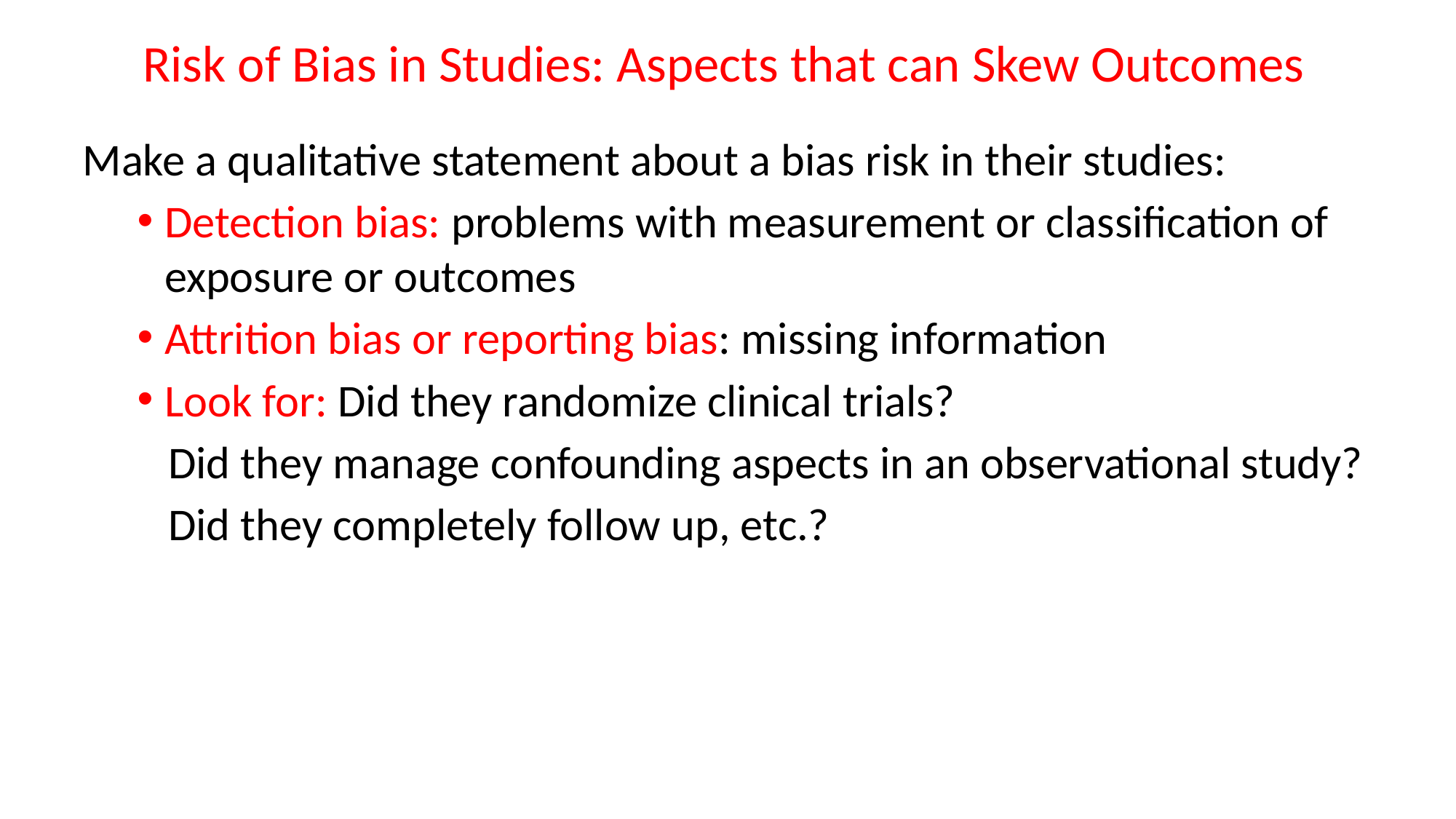

Risk of Bias in Studies: Aspects that can Skew Outcomes
Make a qualitative statement about a bias risk in their studies:
Detection bias: problems with measurement or classification of exposure or outcomes
Attrition bias or reporting bias: missing information
Look for: Did they randomize clinical trials?
   Did they manage confounding aspects in an observational study?
   Did they completely follow up, etc.?